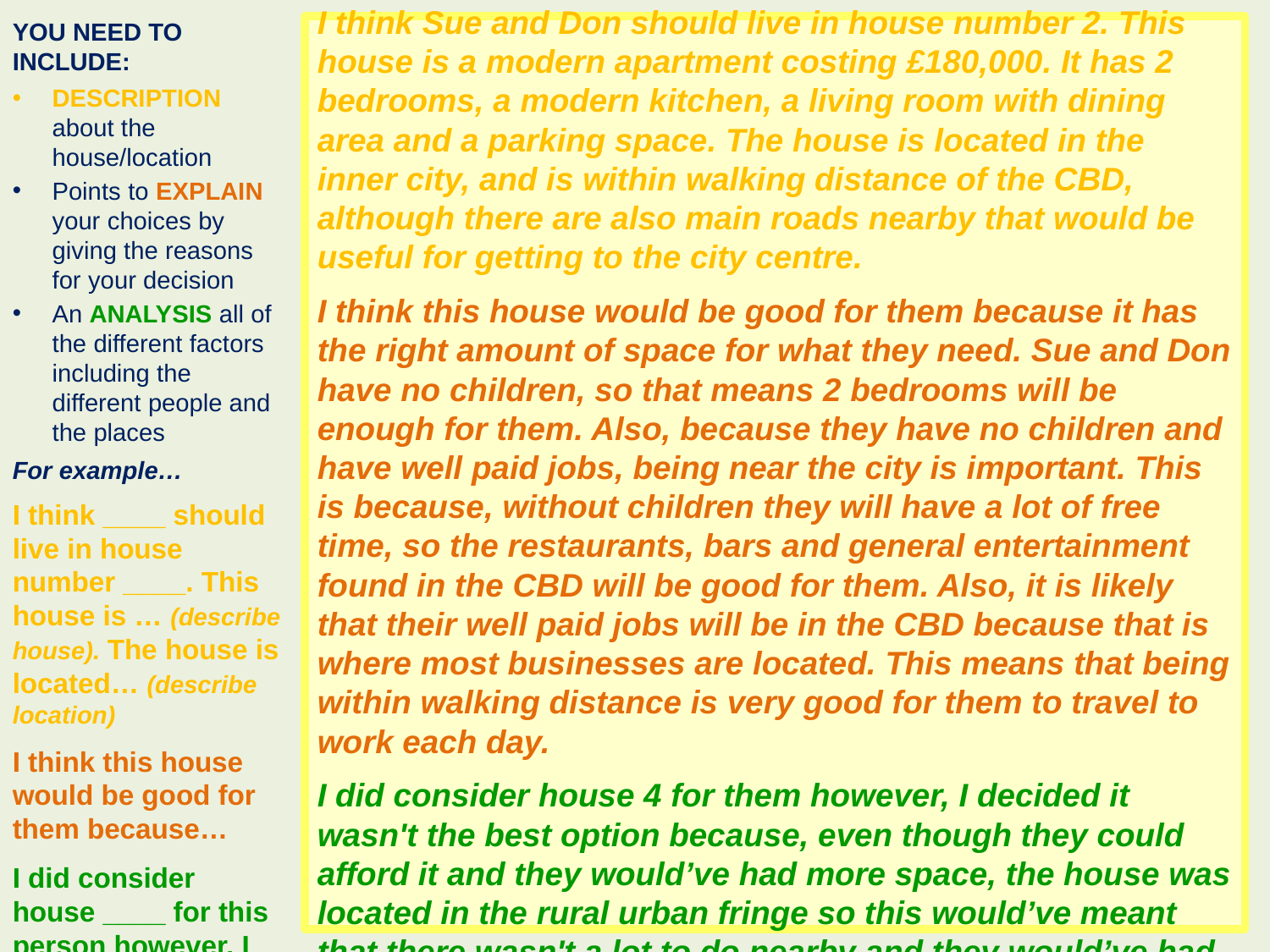

YOU NEED TO INCLUDE:

DESCRIPTION about the house/location

Points to EXPLAIN your choices by giving the reasons for your decision

An ANALYSIS all of the different factors including the different people and the places

For example…

I think ____ should live in house number ____. This house is … (describe house). The house is located… (describe location)

I think this house would be good for them because…

I did consider house ____ for this person however, I decided it wasn’t the best option because…
An example of what you’re aiming for…

I think Sue and Don should live in house number 2. This house is a modern apartment costing £180,000. It has 2 bedrooms, a modern kitchen, a living room with dining area and a parking space. The house is located in the inner city, and is within walking distance of the CBD, although there are also main roads nearby that would be useful for getting to the city centre.

I think this house would be good for them because it has the right amount of space for what they need. Sue and Don have no children, so that means 2 bedrooms will be enough for them. Also, because they have no children and have well paid jobs, being near the city is important. This is because, without children they will have a lot of free time, so the restaurants, bars and general entertainment found in the CBD will be good for them. Also, it is likely that their well paid jobs will be in the CBD because that is where most businesses are located. This means that being within walking distance is very good for them to travel to work each day.

I did consider house 4 for them however, I decided it wasn't the best option because, even though they could afford it and they would’ve had more space, the house was located in the rural urban fringe so this would’ve meant that there wasn't a lot to do nearby and they would’ve had a long journey to work everyday.